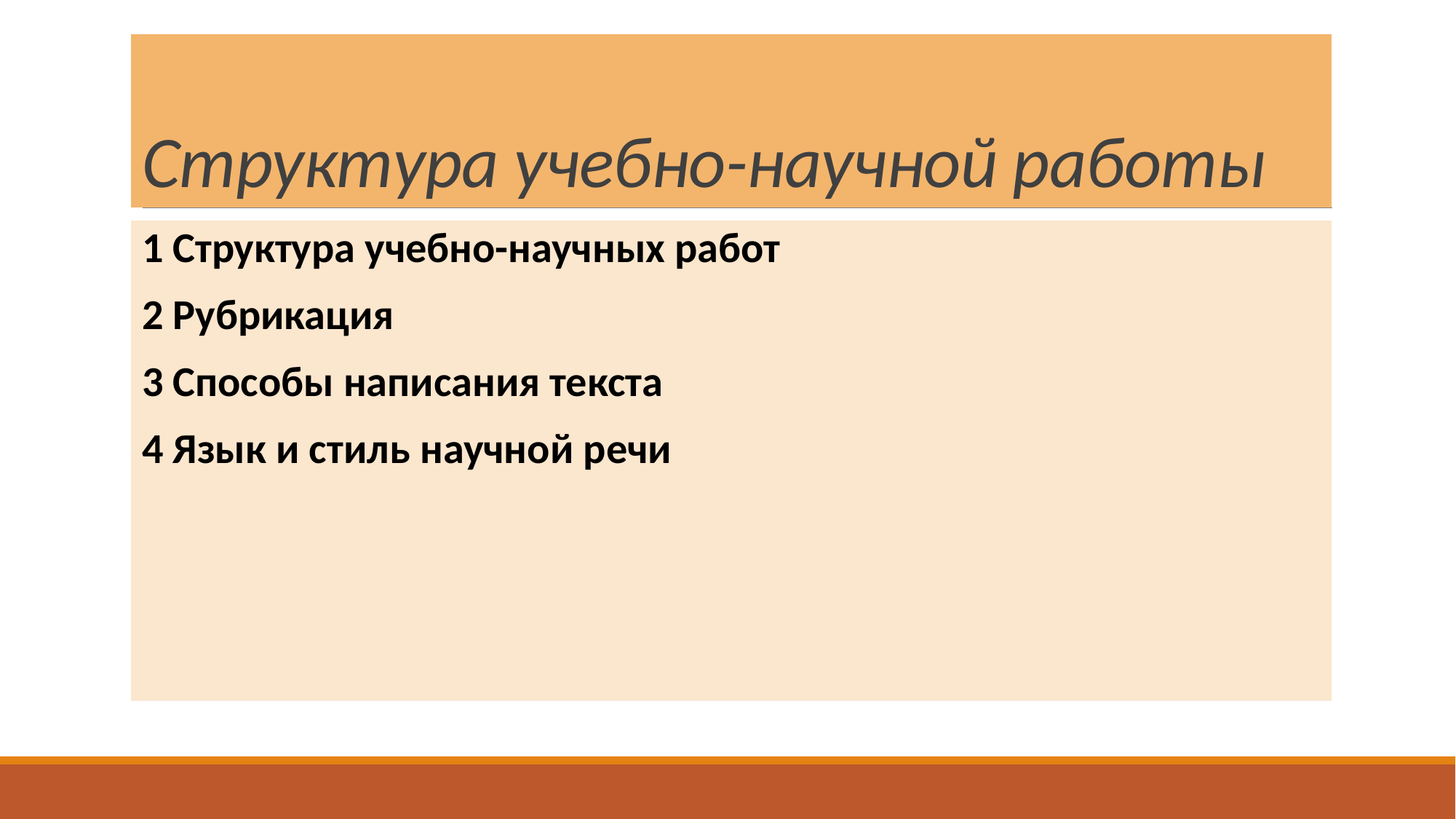

# Структура учебно-научной работы
1 Структура учебно-научных работ
2 Рубрикация
3 Способы написания текста
4 Язык и стиль научной речи